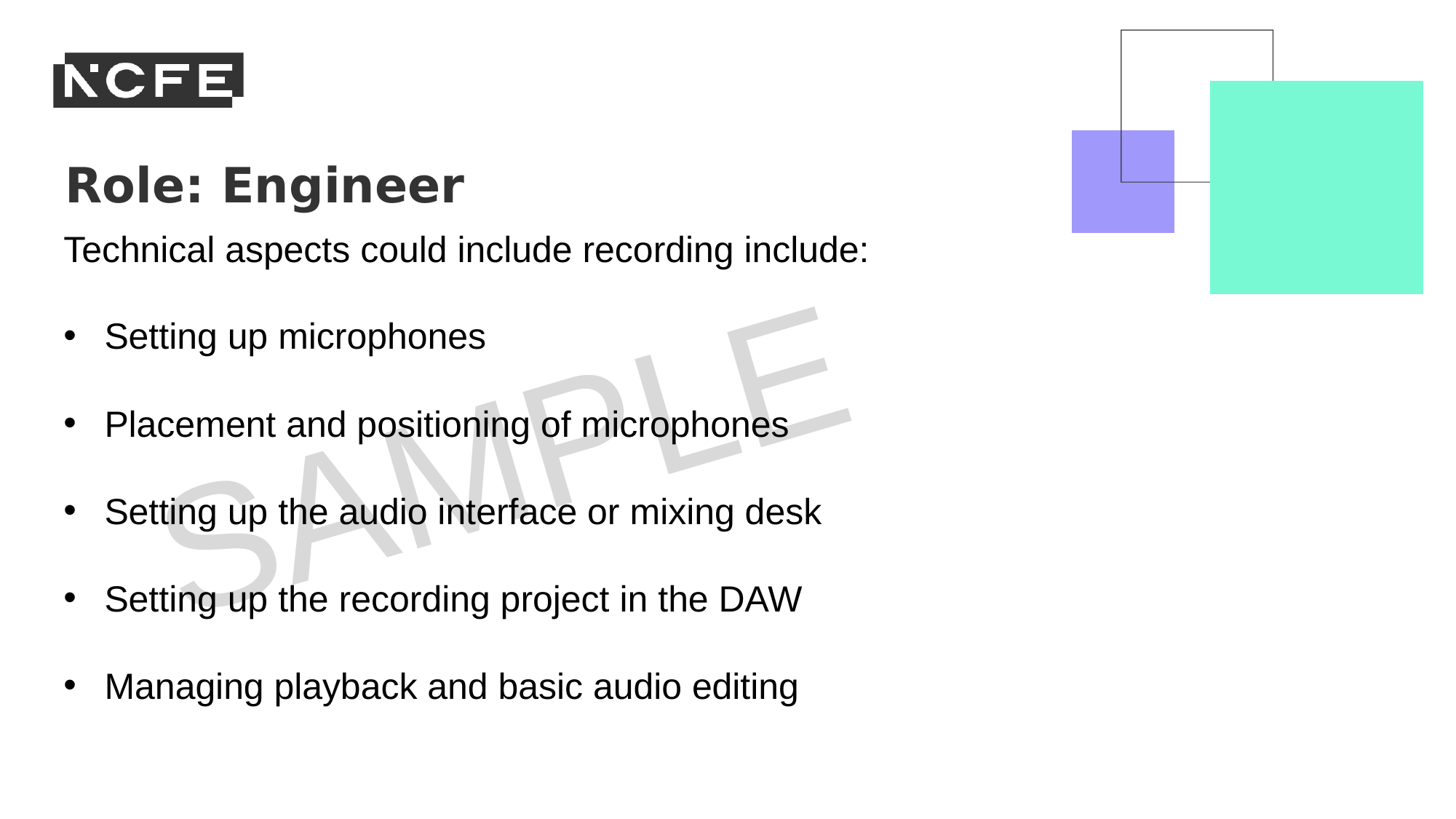

Role: Engineer
Technical aspects could include recording include:

Setting up microphones

Placement and positioning of microphones

Setting up the audio interface or mixing desk

Setting up the recording project in the DAW

Managing playback and basic audio editing